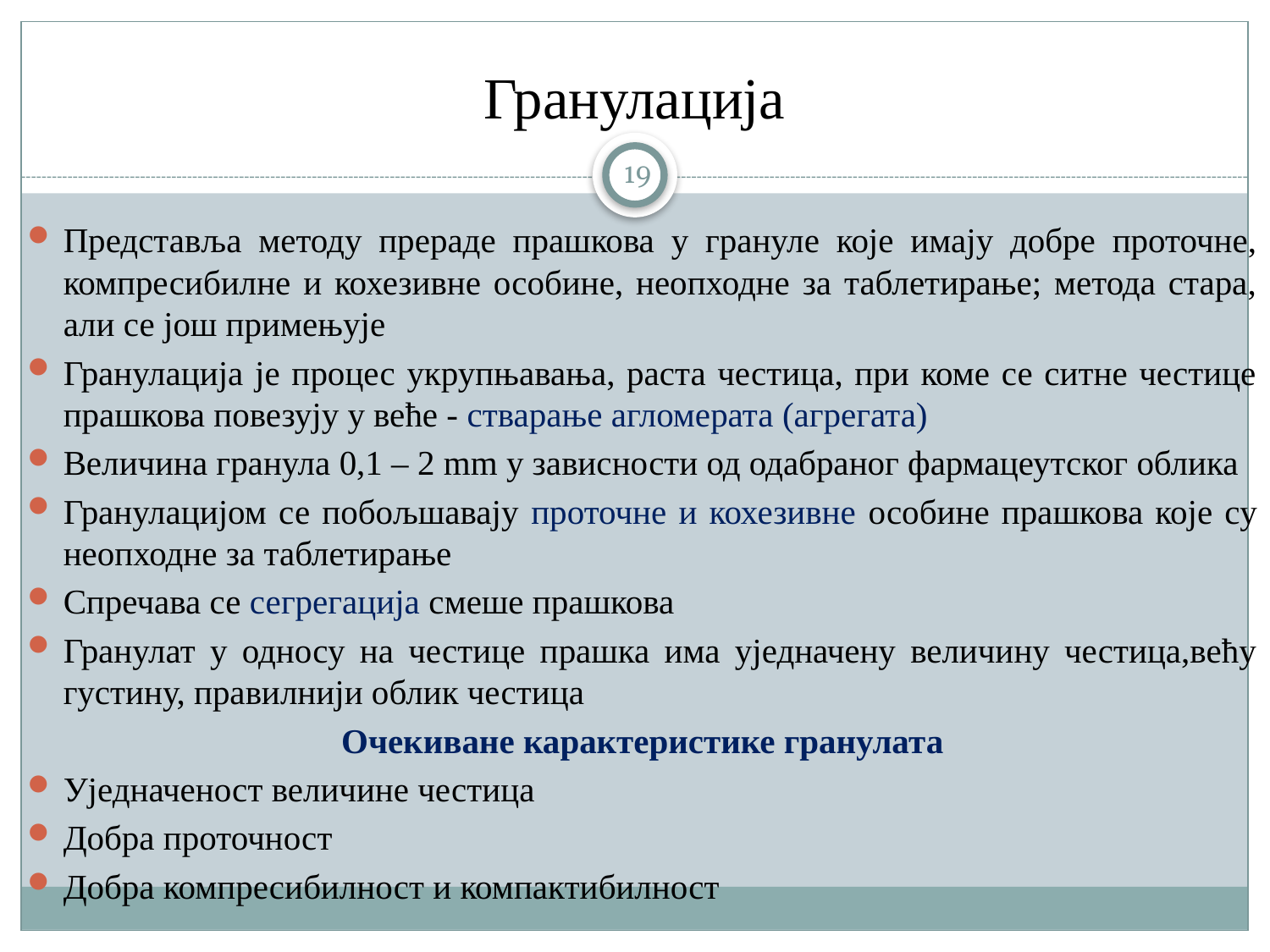

# Гранулација
19
Представља методу прераде прашкова у грануле које имају добре проточне, компресибилне и кохезивне особине, неопходне за таблетирање; метода стара, али се још примењује
Гранулација је процес укрупњавања, раста честица, при коме се ситне честице прашкова повезују у веће - стварање агломерата (агрегата)
Величина гранула 0,1 – 2 mm у зависности од одабраног фармацеутског облика
Гранулацијом се побољшавају проточне и кохезивне особине прашкова које су неопходне за таблетирање
Спречава се сегрегација смеше прашкова
Гранулат у односу на честице прашка има уједначену величину честица,већу густину, правилнији облик честица
Очекиване карактеристике гранулата
Уједначеност величине честица
Добра проточност
Добра компресибилност и компактибилност